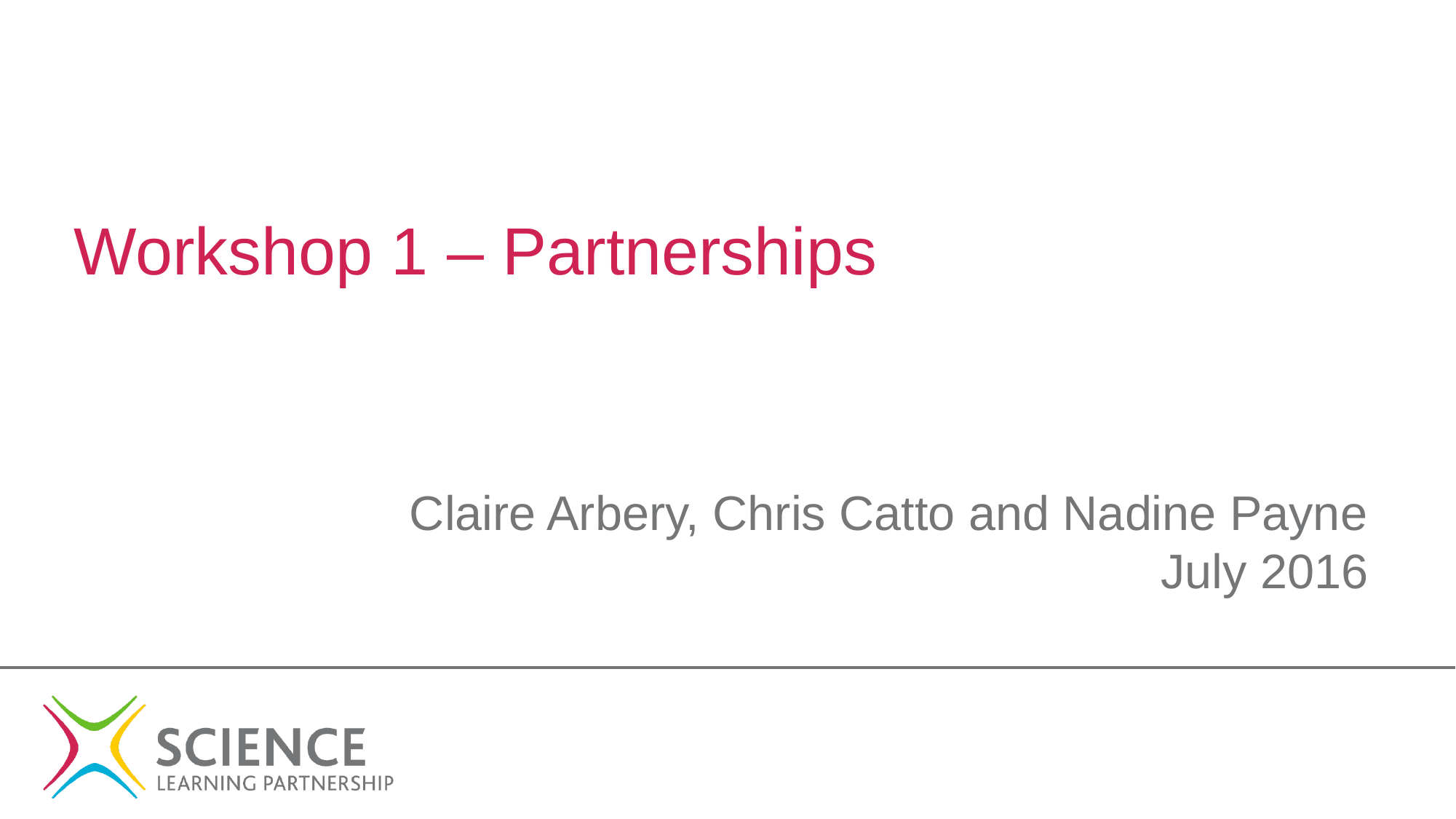

# Workshop 1 – Partnerships

Claire Arbery, Chris Catto and Nadine Payne
July 2016